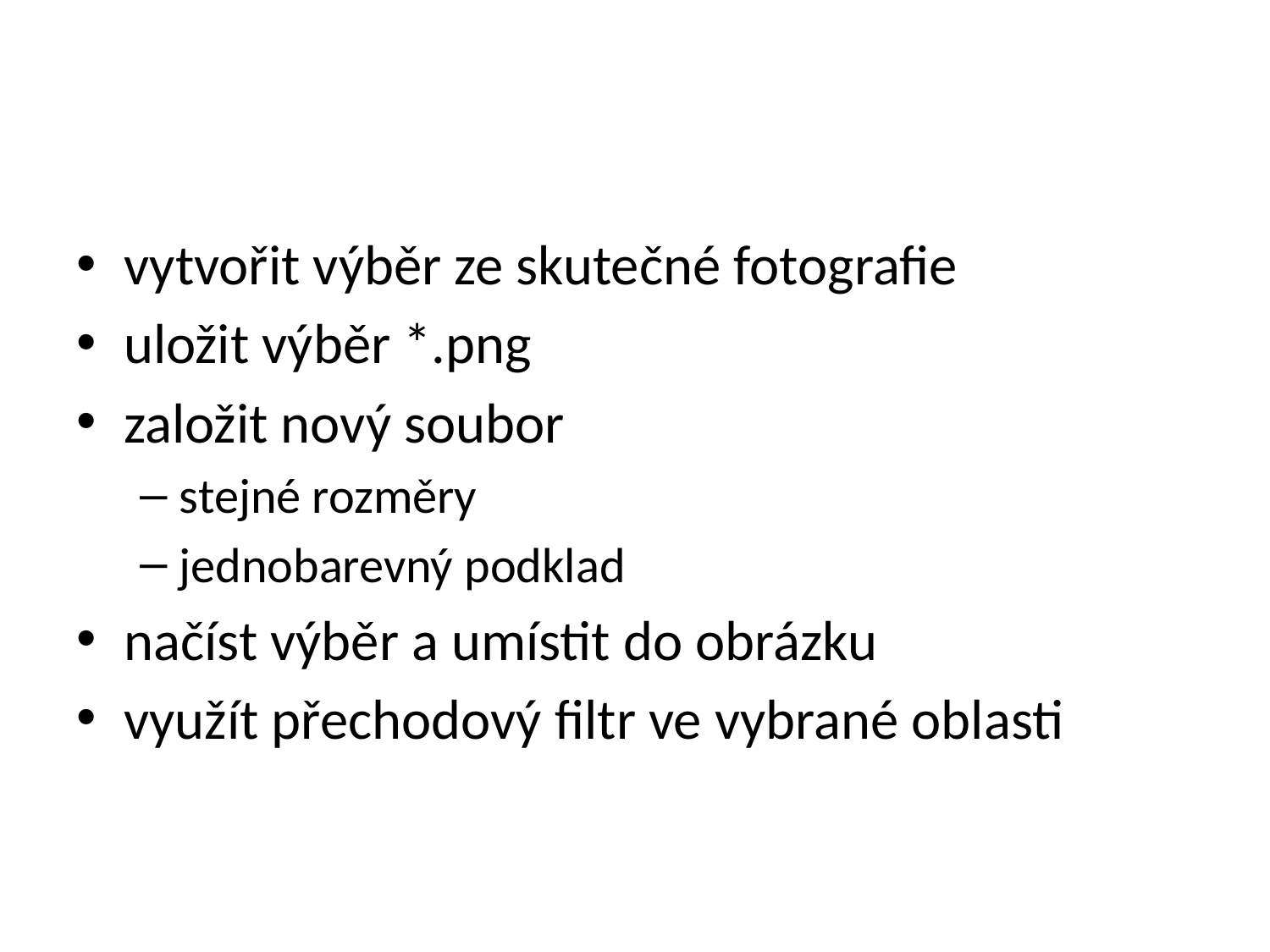

# Návod
vytvořit výběr ze skutečné fotografie
uložit výběr *.png
založit nový soubor
stejné rozměry
jednobarevný podklad
načíst výběr a umístit do obrázku
využít přechodový filtr ve vybrané oblasti